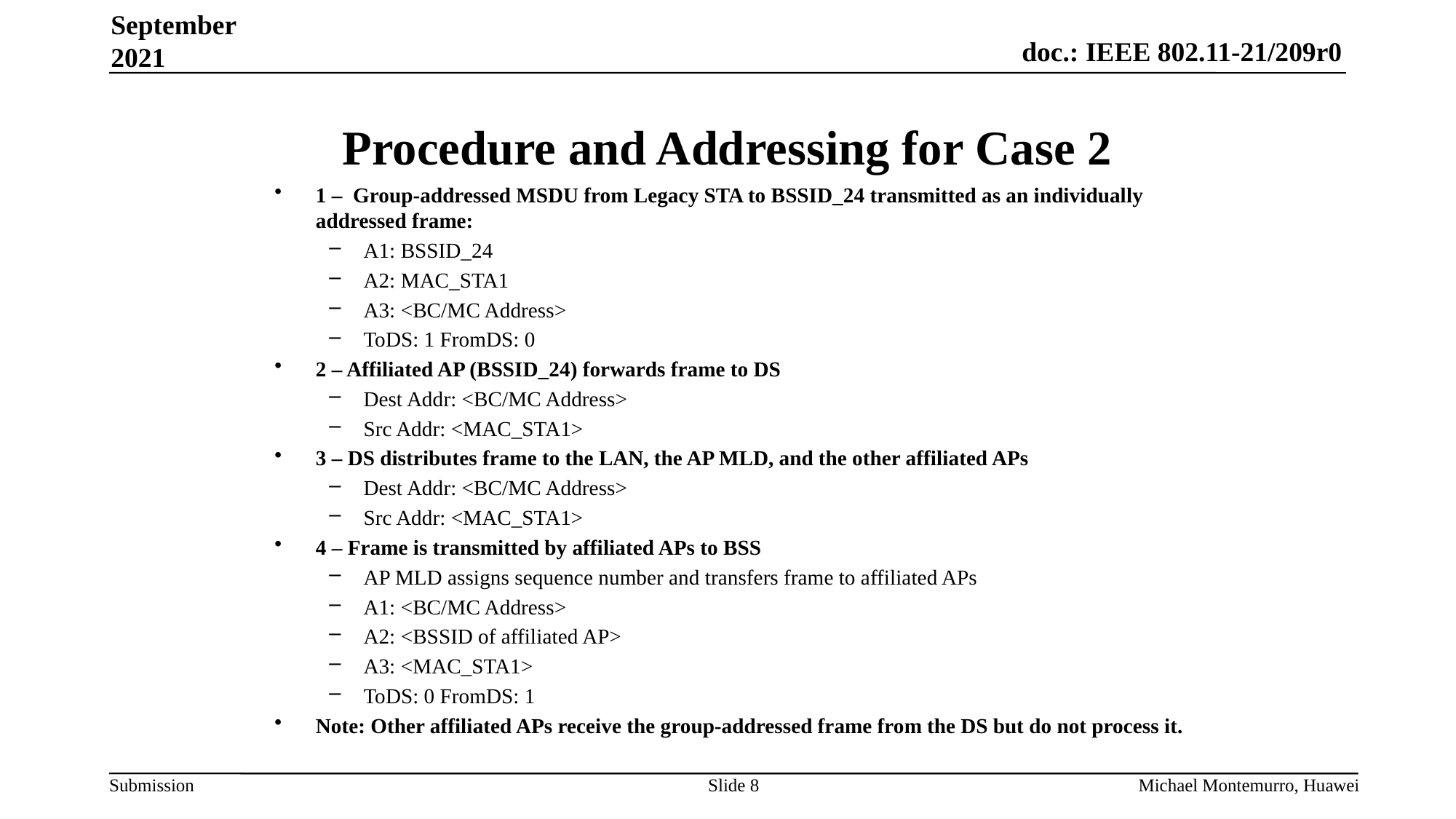

September 2021
# Procedure and Addressing for Case 2
1 –  Group-addressed MSDU from Legacy STA to BSSID_24 transmitted as an individually addressed frame:
A1: BSSID_24
A2: MAC_STA1
A3: <BC/MC Address>
ToDS: 1 FromDS: 0
2 – Affiliated AP (BSSID_24) forwards frame to DS
Dest Addr: <BC/MC Address>
Src Addr: <MAC_STA1>
3 – DS distributes frame to the LAN, the AP MLD, and the other affiliated APs
Dest Addr: <BC/MC Address>
Src Addr: <MAC_STA1>
4 – Frame is transmitted by affiliated APs to BSS
AP MLD assigns sequence number and transfers frame to affiliated APs
A1: <BC/MC Address>
A2: <BSSID of affiliated AP>
A3: <MAC_STA1>
ToDS: 0 FromDS: 1
Note: Other affiliated APs receive the group-addressed frame from the DS but do not process it.

Slide 8
Michael Montemurro, Huawei